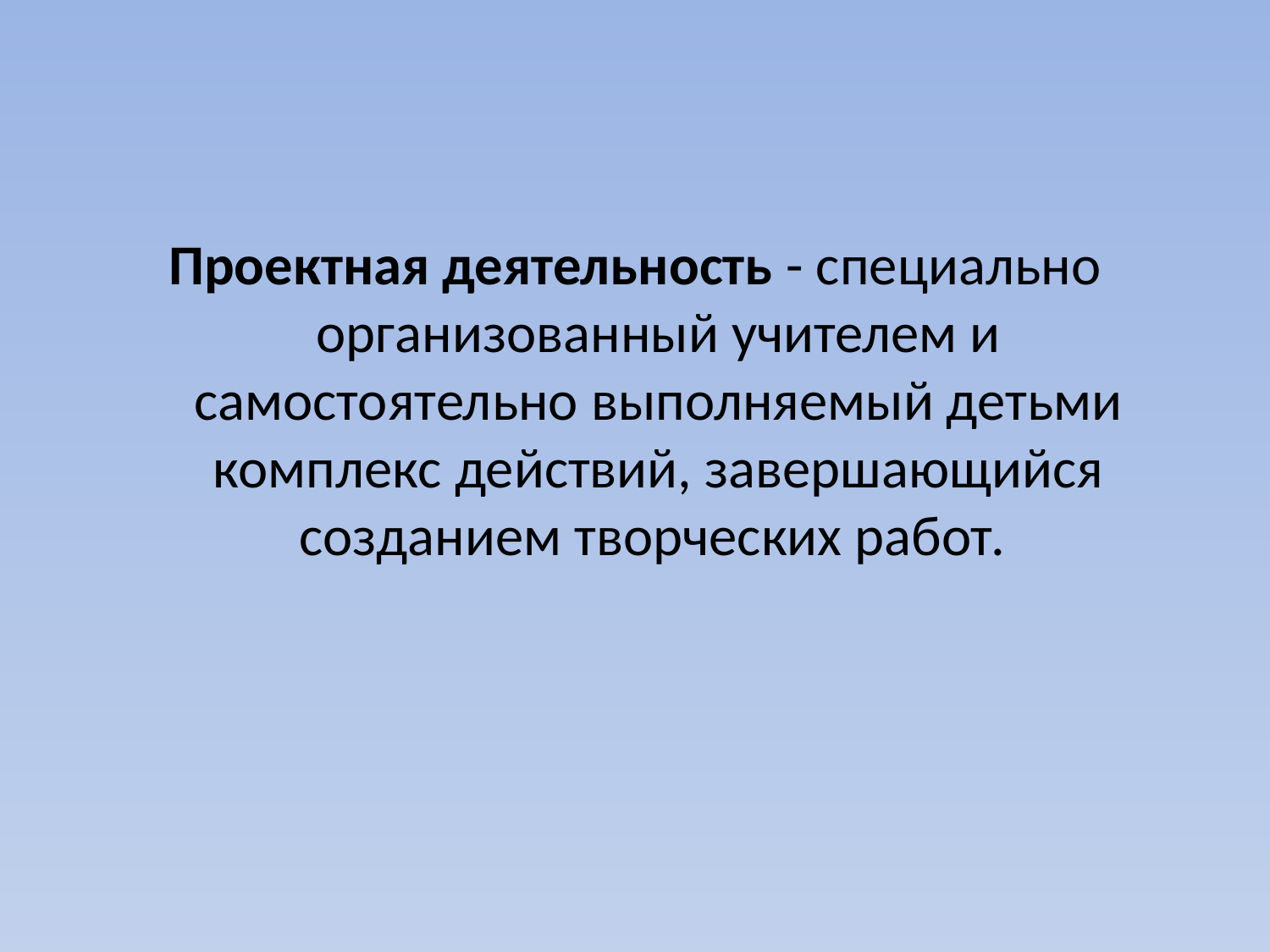

Проектная деятельность - специально организованный учителем и самостоятельно выполняемый детьми комплекс действий, завершающийся созданием творческих работ.